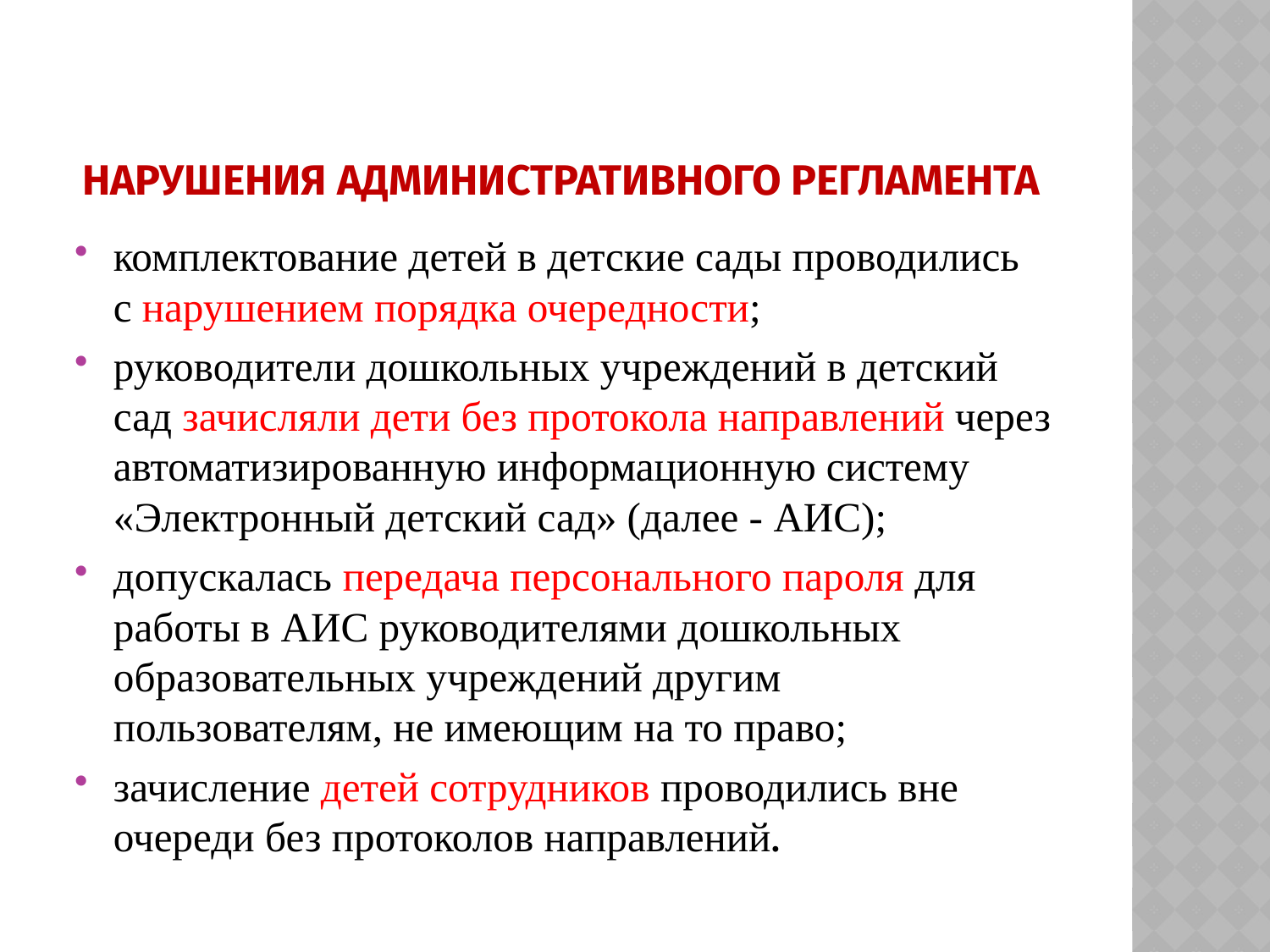

# Нарушения административного регламента
комплектование детей в детские сады проводились  с нарушением порядка очередности;
руководители дошкольных учреждений в детский сад зачисляли дети без протокола направлений через автоматизированную информационную систему «Электронный детский сад» (далее - АИС);
допускалась передача персонального пароля для работы в АИС руководителями дошкольных образовательных учреждений другим пользователям, не имеющим на то право;
зачисление детей сотрудников проводились вне очереди без протоколов направлений.